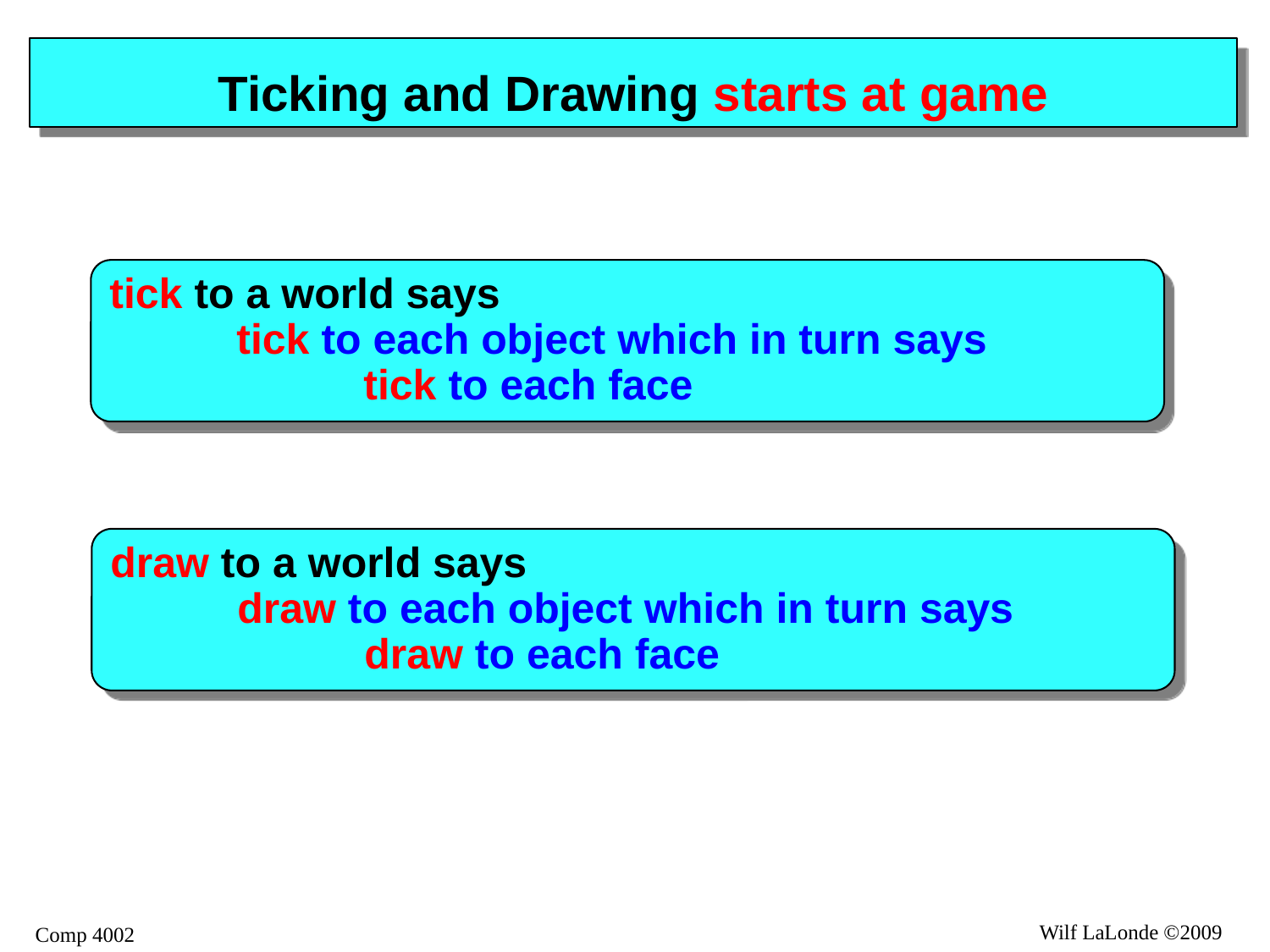

# Ticking and Drawing starts at game
tick to a world says
	tick to each object which in turn says
		tick to each face
draw to a world says
	draw to each object which in turn says
		draw to each face